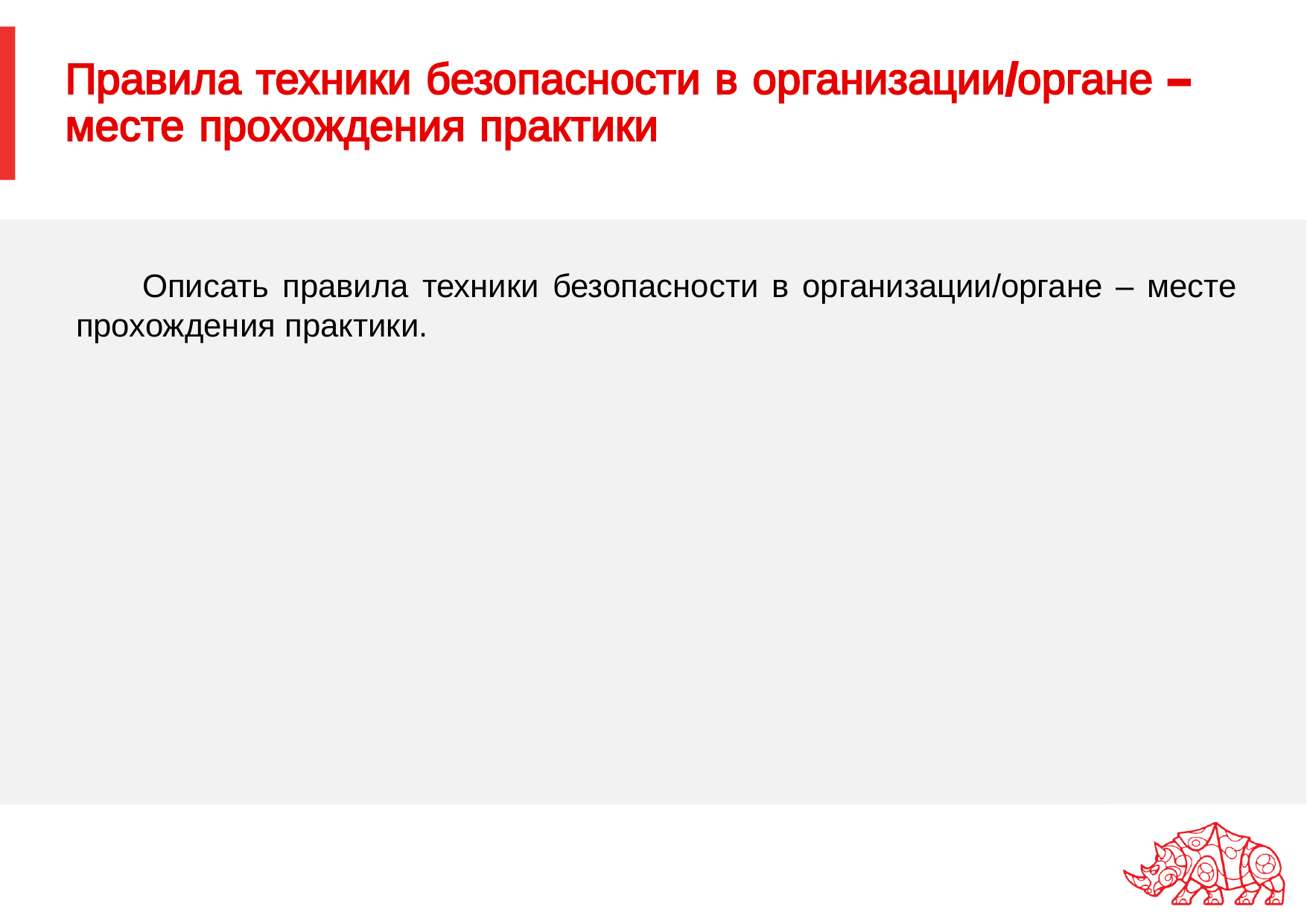

# Правила техники безопасности в организации/органе – месте прохождения практики
Описать правила техники безопасности в организации/органе – месте прохождения практики.